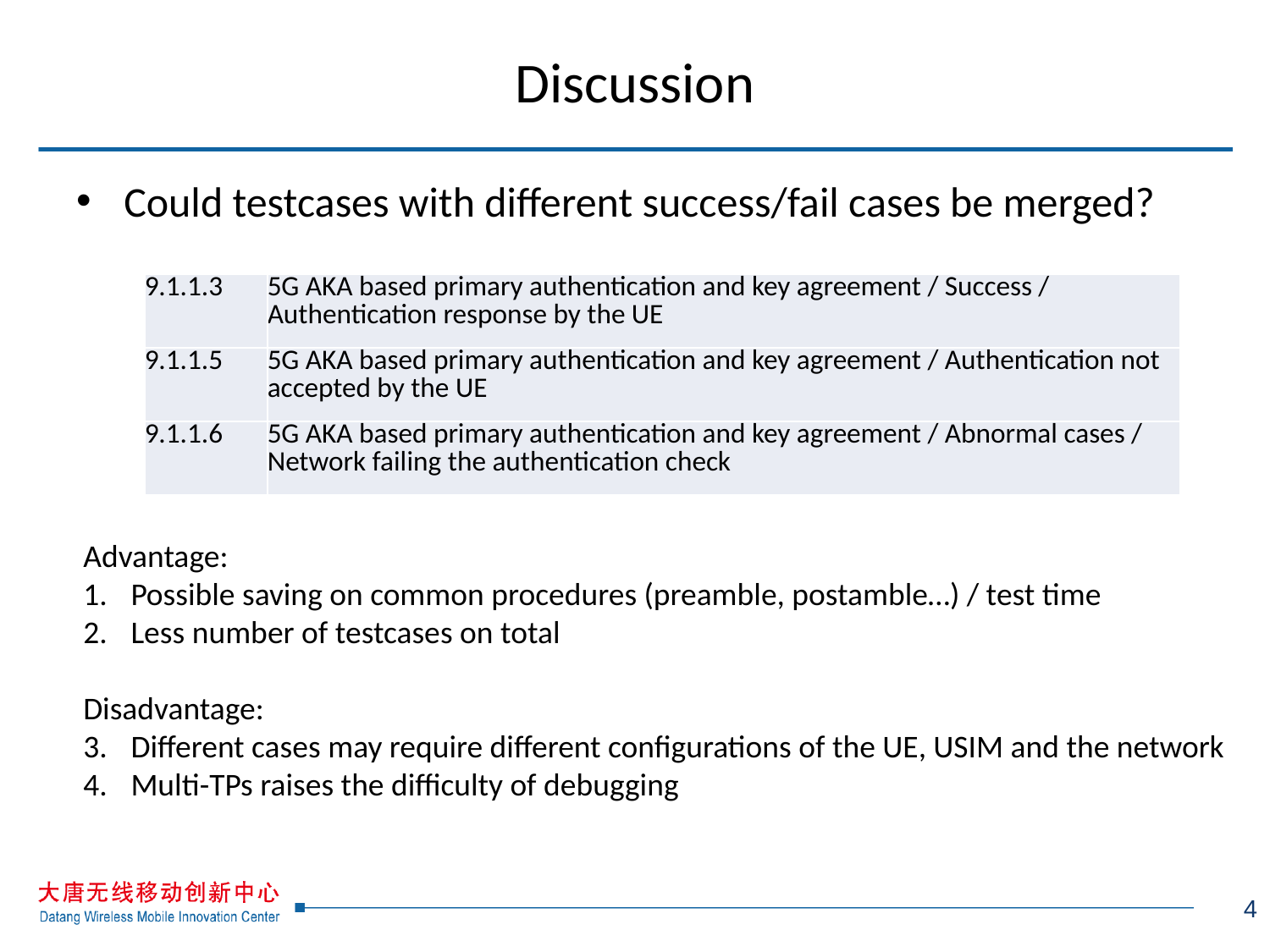

# Discussion
Could testcases with different success/fail cases be merged?

| 9.1.1.3 | 5G AKA based primary authentication and key agreement / Success / Authentication response by the UE |
| --- | --- |
| 9.1.1.5 | 5G AKA based primary authentication and key agreement / Authentication not accepted by the UE |
| 9.1.1.6 | 5G AKA based primary authentication and key agreement / Abnormal cases / Network failing the authentication check |
Advantage:
Possible saving on common procedures (preamble, postamble…) / test time
Less number of testcases on total

Disadvantage:
Different cases may require different configurations of the UE, USIM and the network
Multi-TPs raises the difficulty of debugging
4